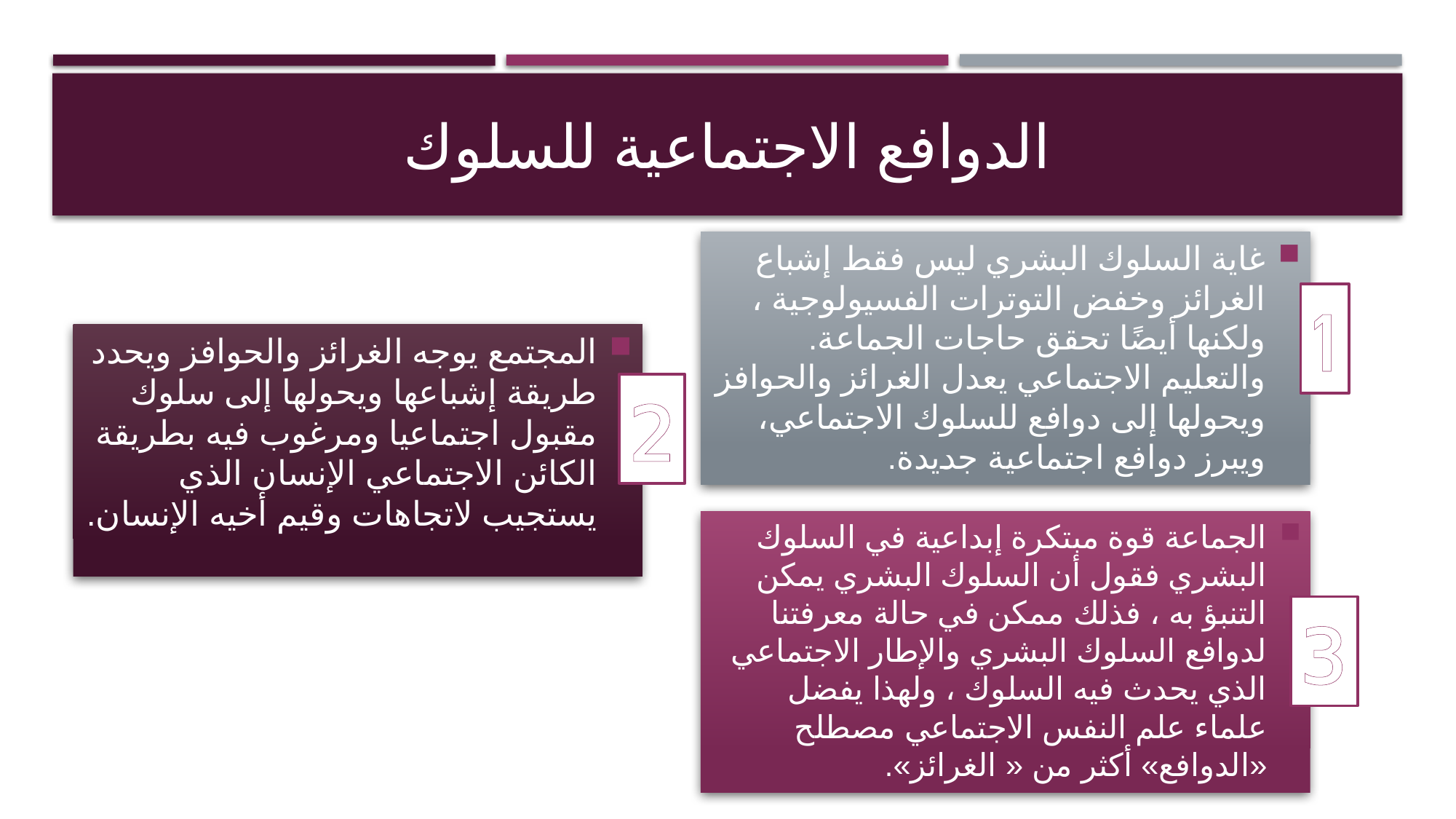

# الدوافع الاجتماعية للسلوك
غاية السلوك البشري ليس فقط إشباع الغرائز وخفض التوترات الفسيولوجية ، ولكنها أيضًا تحقق حاجات الجماعة.
والتعليم الاجتماعي يعدل الغرائز والحوافز ويحولها إلى دوافع للسلوك الاجتماعي، ويبرز دوافع اجتماعية جديدة.
1
المجتمع يوجه الغرائز والحوافز ويحدد طريقة إشباعها ويحولها إلى سلوك مقبول اجتماعيا ومرغوب فيه بطريقة الكائن الاجتماعي الإنسان الذي يستجيب لاتجاهات وقيم أخيه الإنسان.
2
الجماعة قوة مبتكرة إبداعية في السلوك البشري فقول أن السلوك البشري يمكن التنبؤ به ، فذلك ممكن في حالة معرفتنا لدوافع السلوك البشري والإطار الاجتماعي الذي يحدث فيه السلوك ، ولهذا يفضل علماء علم النفس الاجتماعي مصطلح «الدوافع» أكثر من « الغرائز».
3